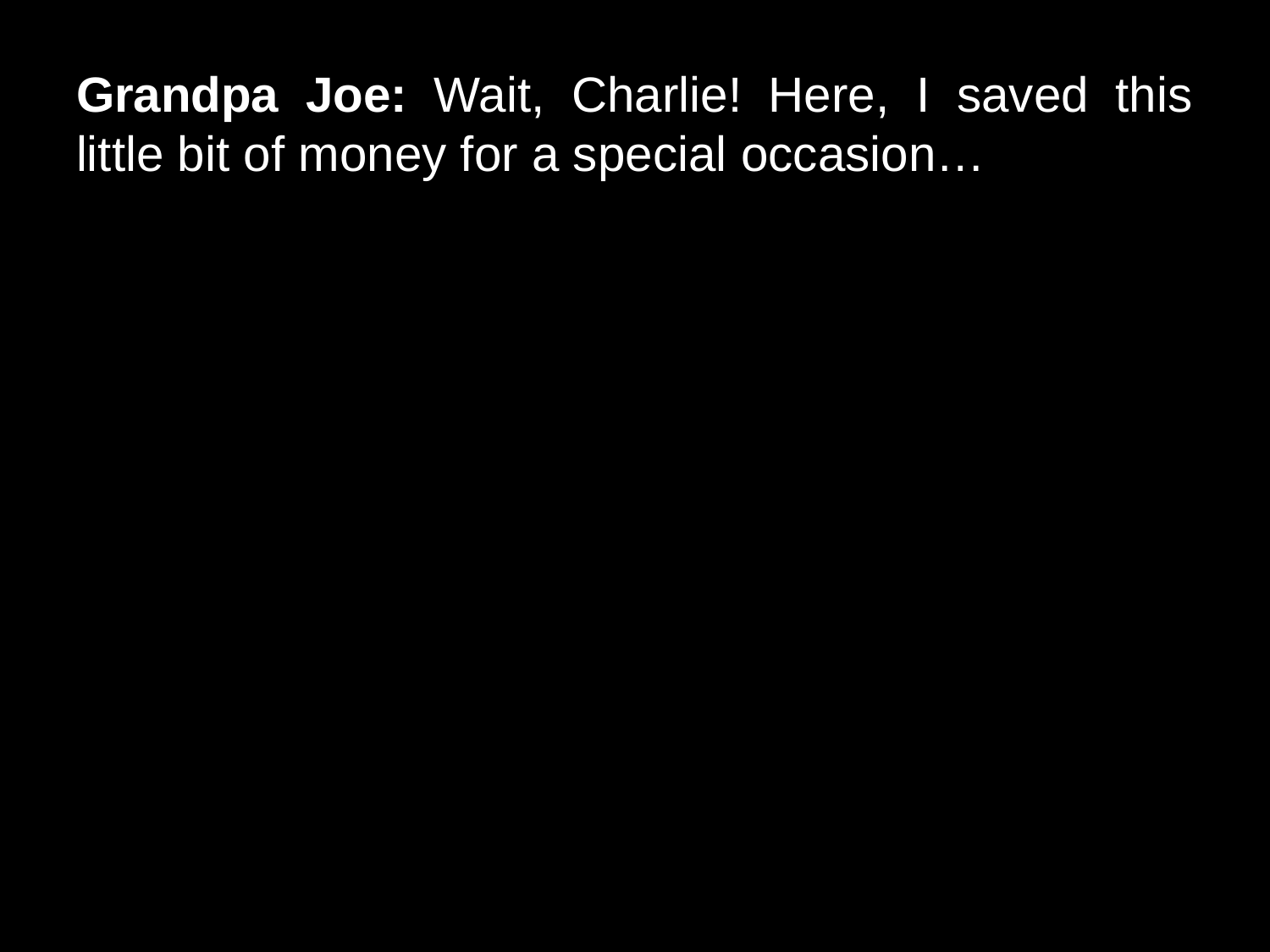

# Grandpa Joe: Wait, Charlie! Here, I saved this little bit of money for a special occasion…